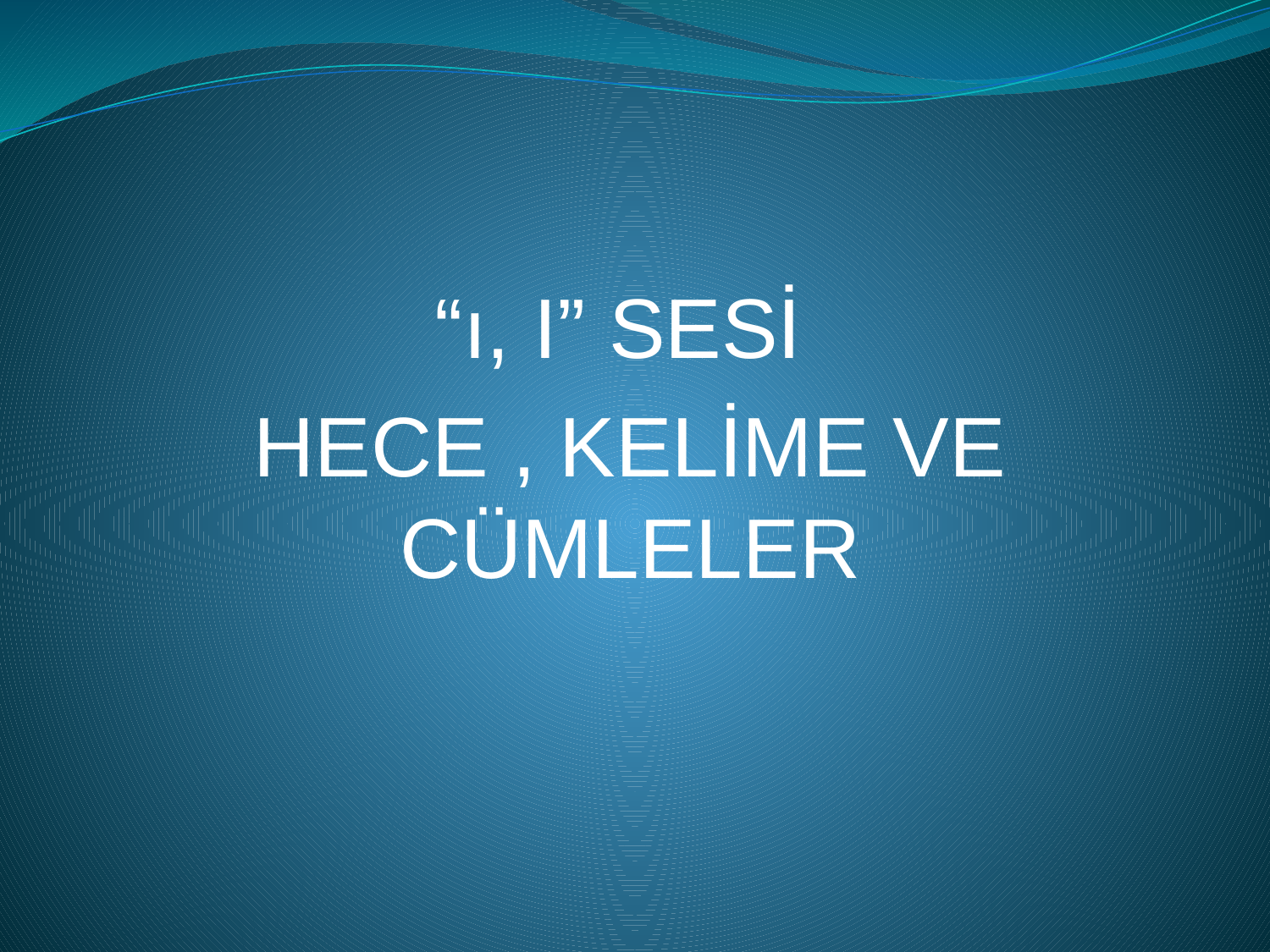

“ı, I” SESİ
HECE , KELİME VE CÜMLELER